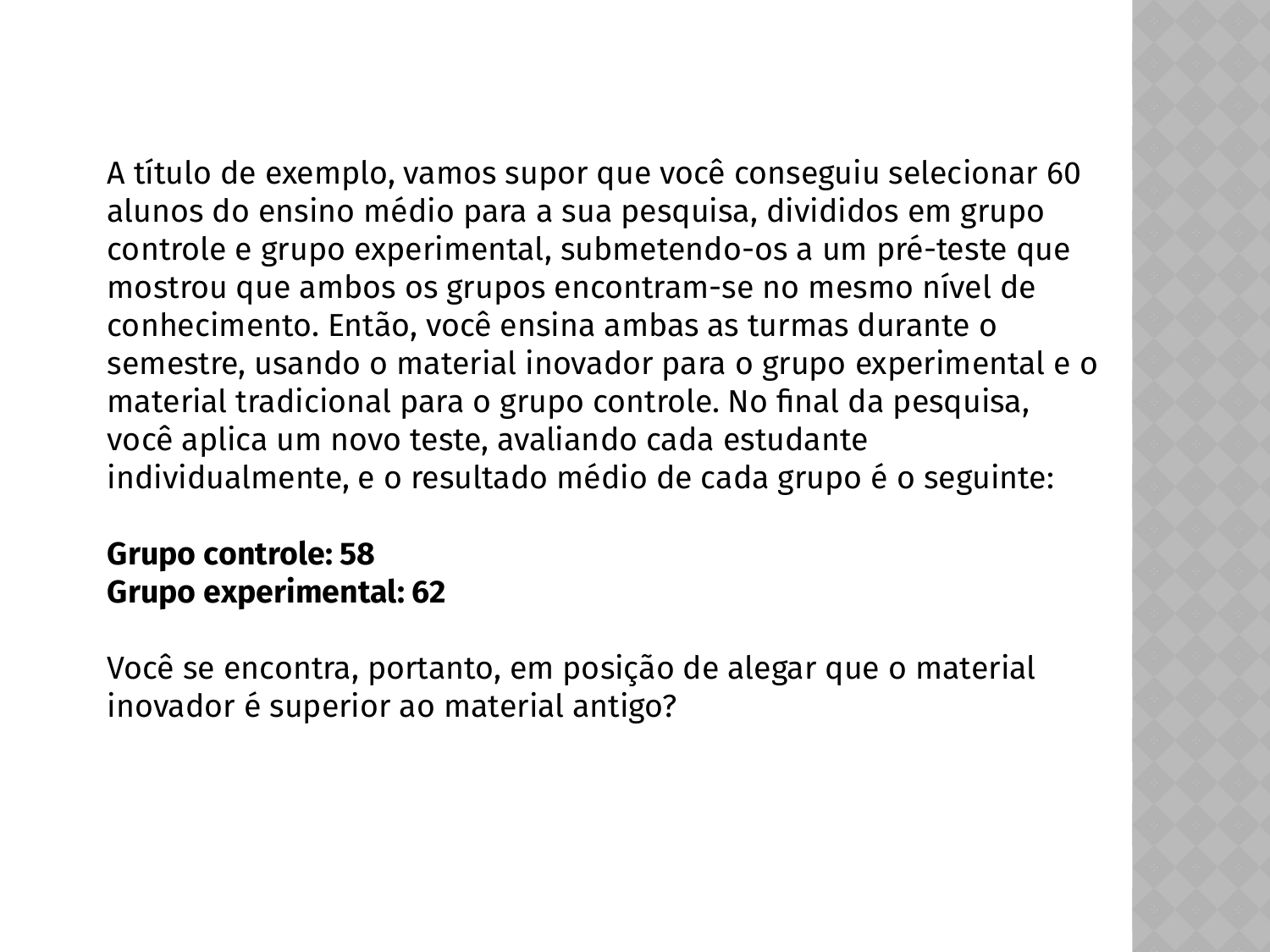

A título de exemplo, vamos supor que você conseguiu selecionar 60 alunos do ensino médio para a sua pesquisa, divididos em grupo controle e grupo experimental, submetendo-os a um pré-teste que mostrou que ambos os grupos encontram-se no mesmo nível de conhecimento. Então, você ensina ambas as turmas durante o semestre, usando o material inovador para o grupo experimental e o material tradicional para o grupo controle. No final da pesquisa, você aplica um novo teste, avaliando cada estudante individualmente, e o resultado médio de cada grupo é o seguinte:

Grupo controle: 58
Grupo experimental: 62

Você se encontra, portanto, em posição de alegar que o material inovador é superior ao material antigo?